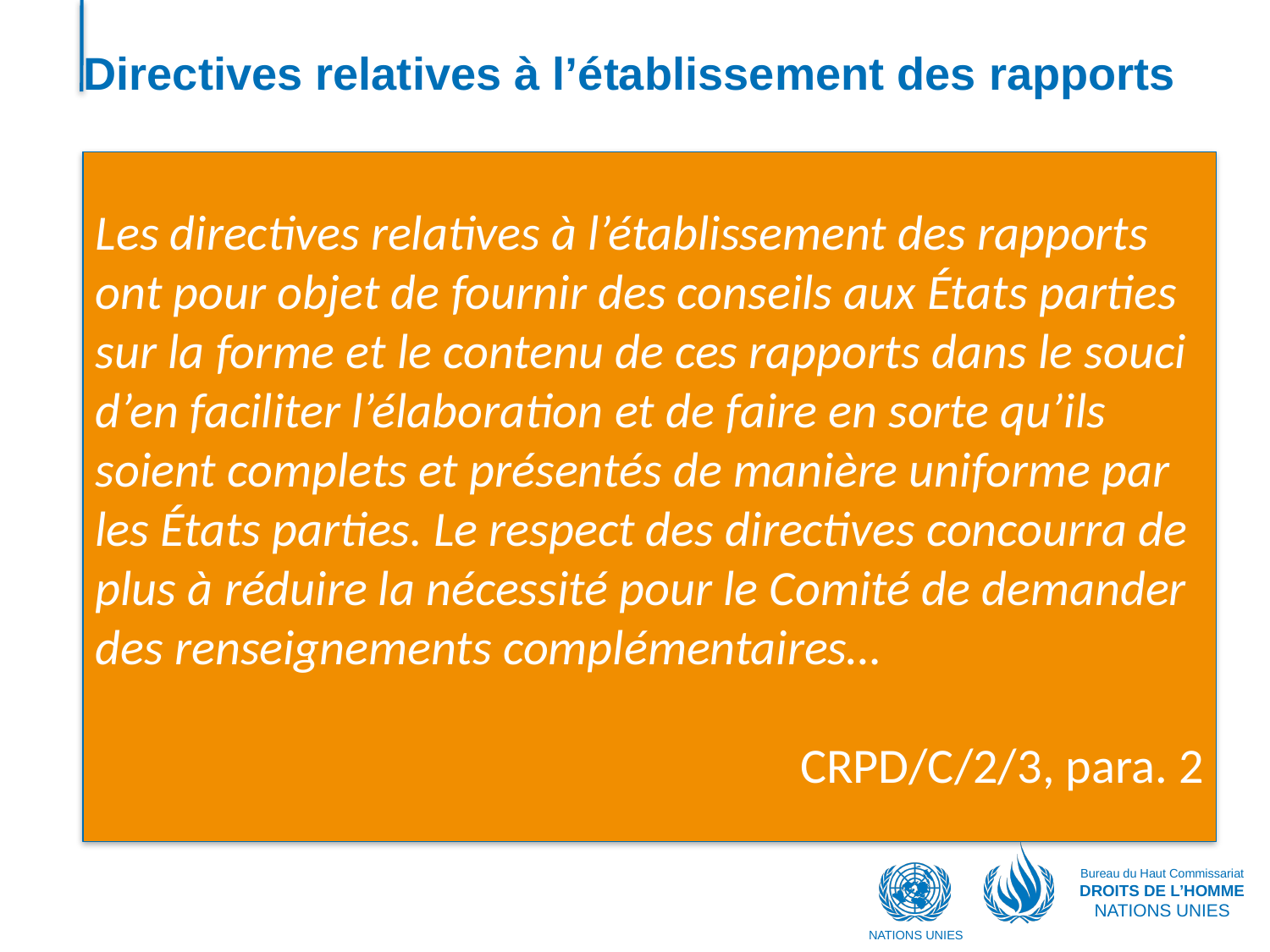

# Directives relatives à l’établissement des rapports
Les directives relatives à l’établissement des rapports ont pour objet de fournir des conseils aux États parties sur la forme et le contenu de ces rapports dans le souci d’en faciliter l’élaboration et de faire en sorte qu’ils soient complets et présentés de manière uniforme par les États parties. Le respect des directives concourra de plus à réduire la nécessité pour le Comité de demander des renseignements complémentaires…

CRPD/C/2/3, para. 2

Bureau du Haut Commissariat
DROITS DE L’HOMME
NATIONS UNIES
NATIONS UNIES